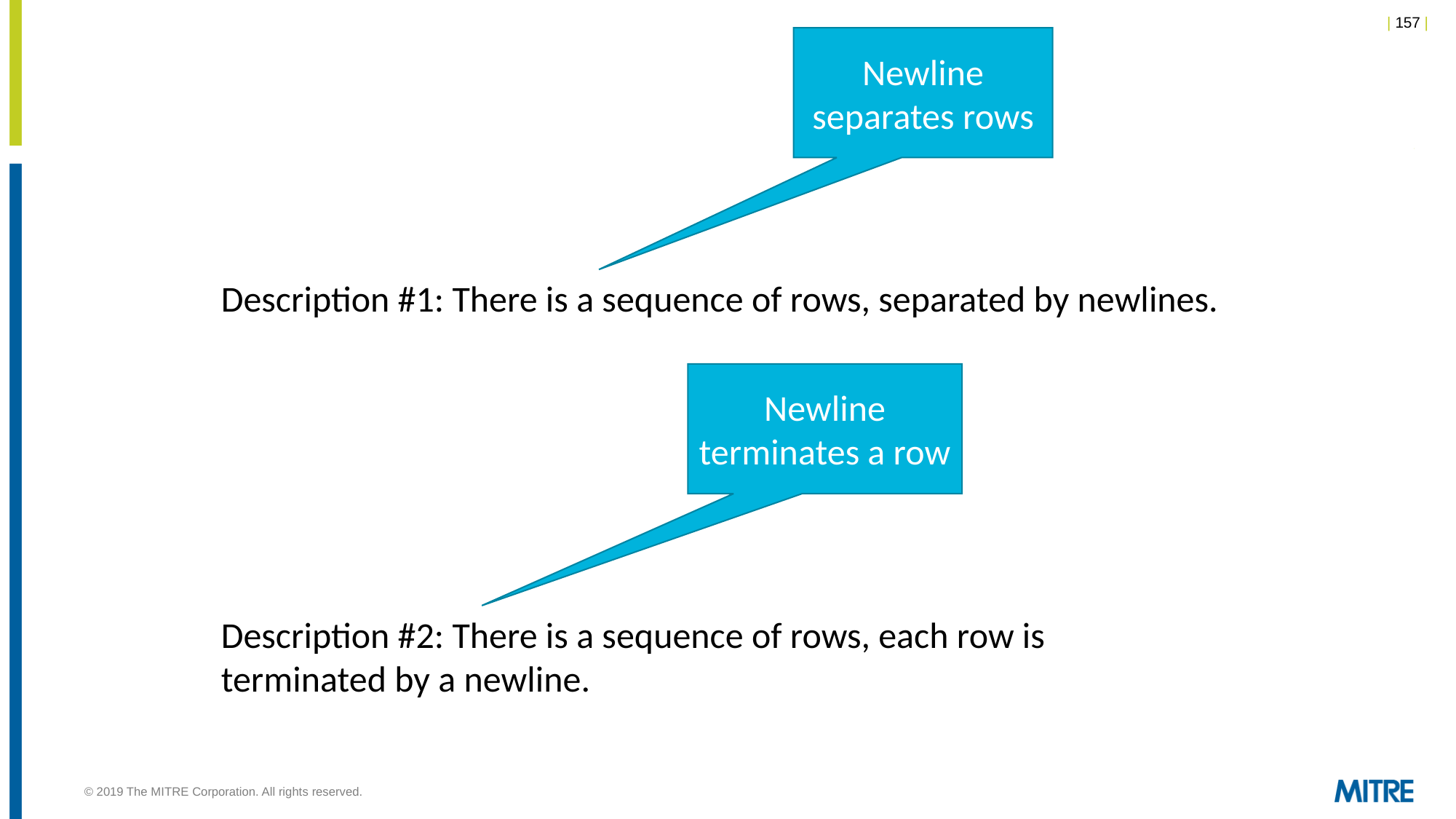

Newline separates rows
Description #1: There is a sequence of rows, separated by newlines.
Newline terminates a row
Description #2: There is a sequence of rows, each row is terminated by a newline.
© 2019 The MITRE Corporation. All rights reserved.